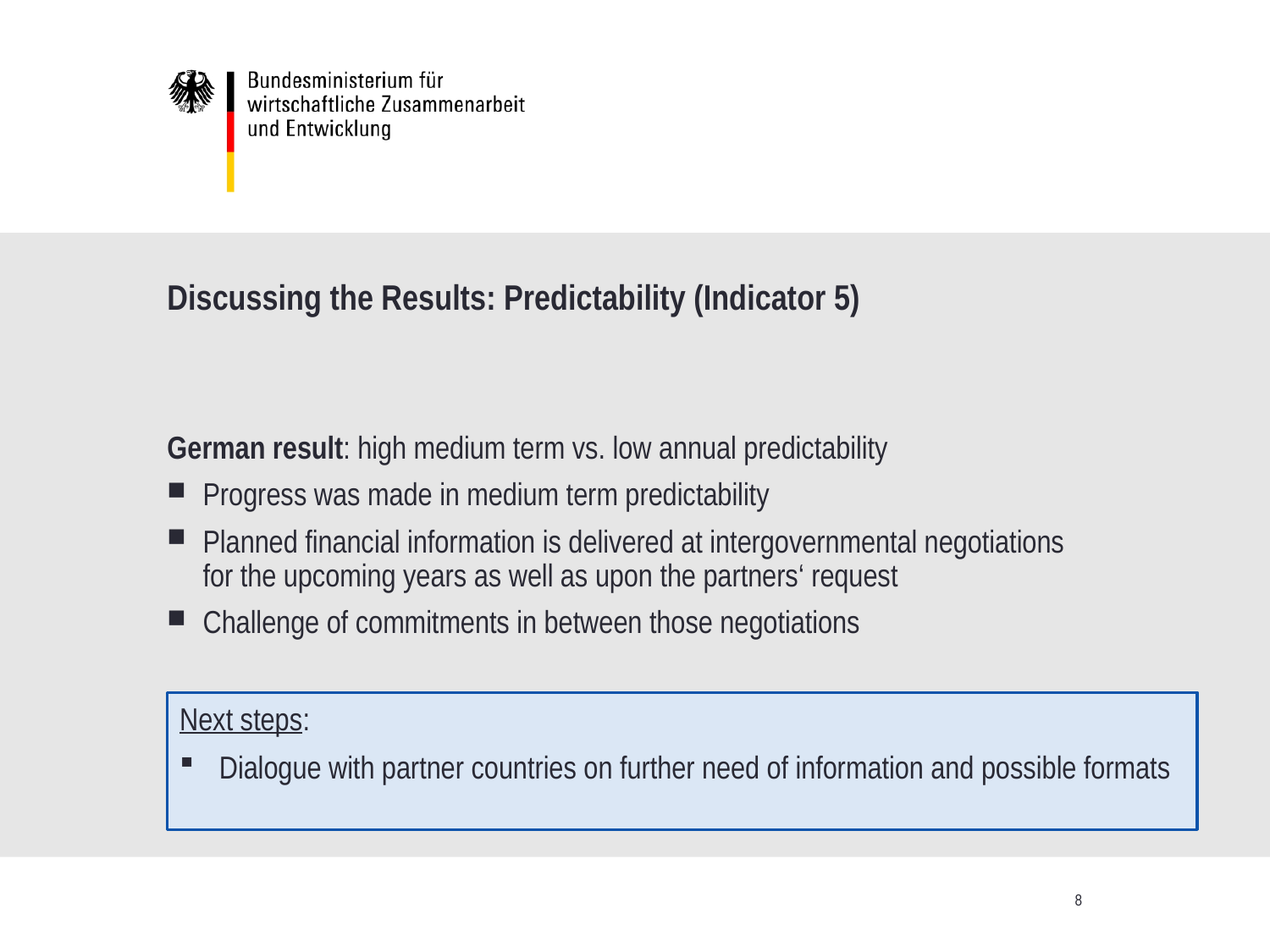

# Discussing the Results: Predictability (Indicator 5)
German result: high medium term vs. low annual predictability
Progress was made in medium term predictability
Planned financial information is delivered at intergovernmental negotiations for the upcoming years as well as upon the partners‘ request
Challenge of commitments in between those negotiations

Next steps:
Dialogue with partner countries on further need of information and possible formats

8